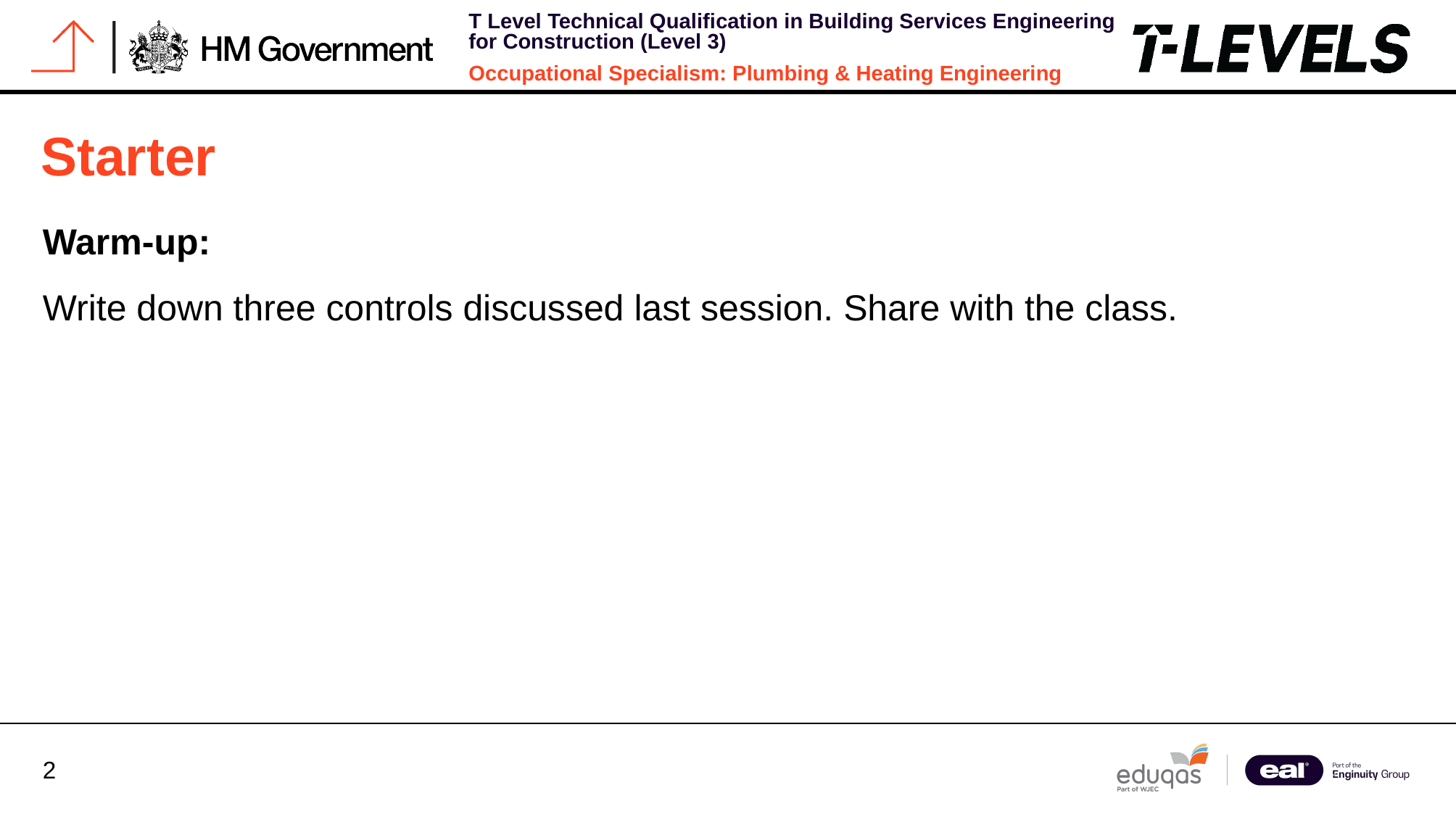

# Starter
Warm-up:
Write down three controls discussed last session. Share with the class.